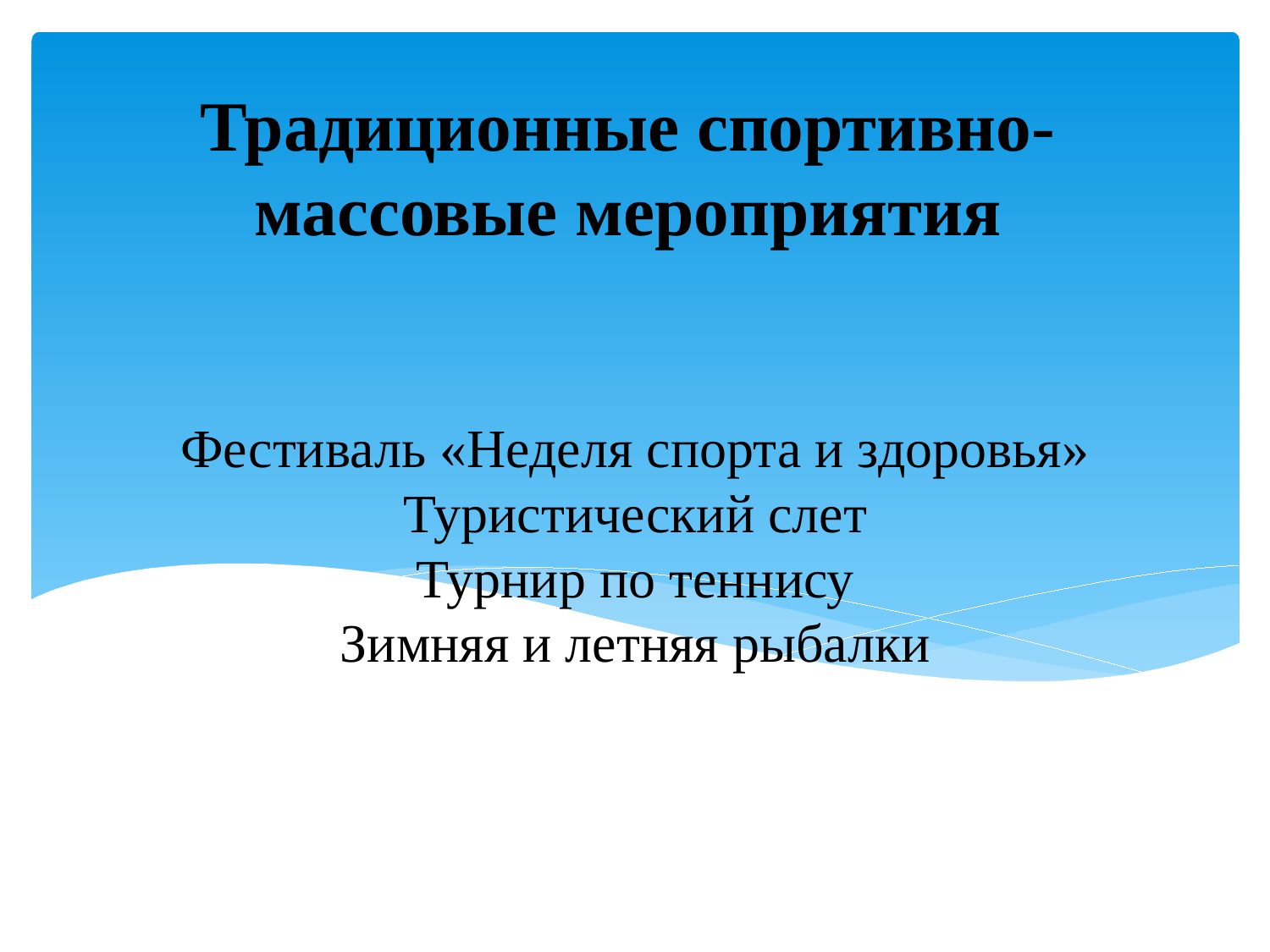

Традиционные спортивно-массовые мероприятия
# Фестиваль «Неделя спорта и здоровья» Туристический слет Турнир по теннису Зимняя и летняя рыбалки